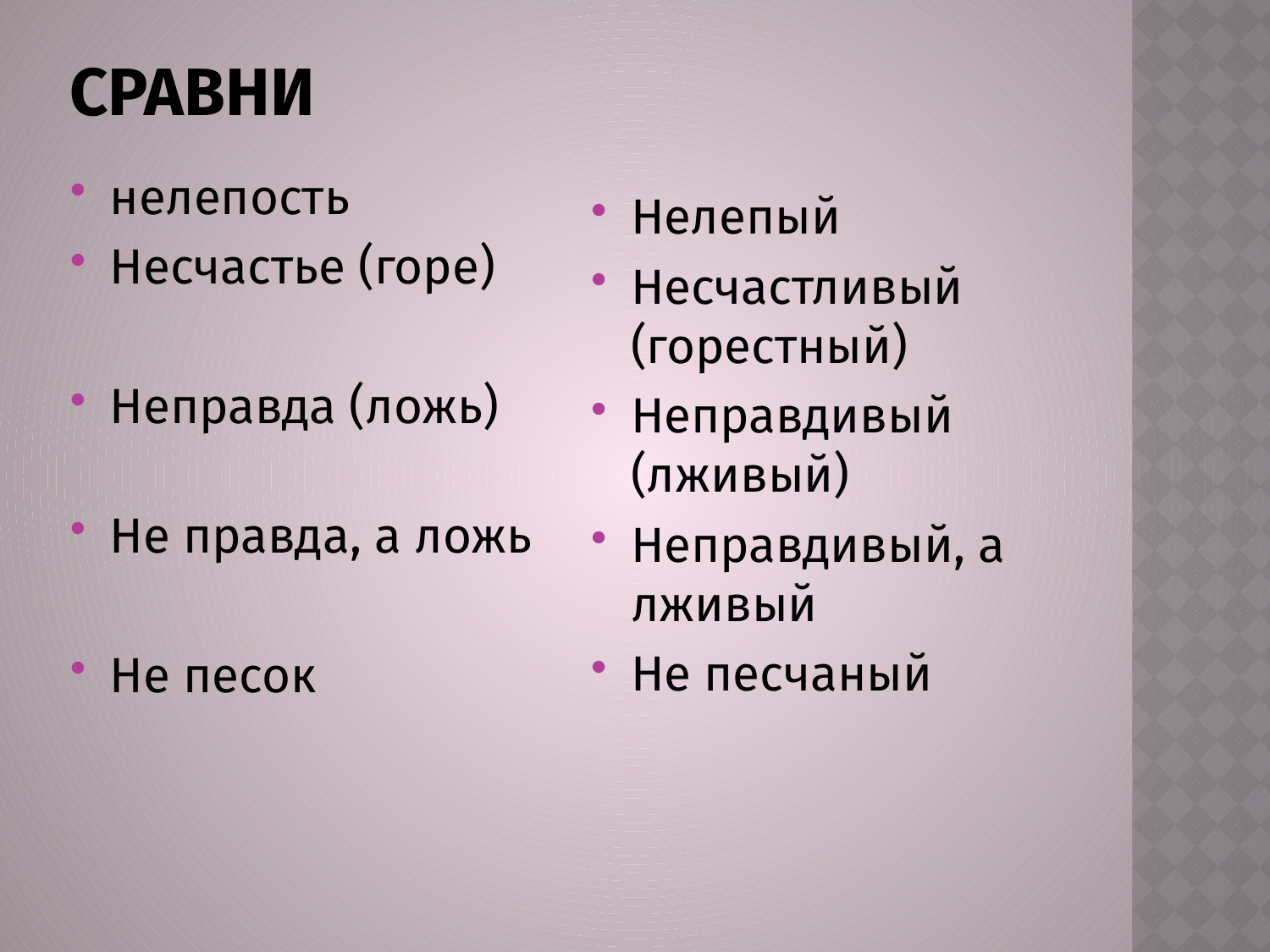

# сравни
нелепость
Несчастье (горе)

Неправда (ложь)
Не правда, а ложь

Не песок
Нелепый
Несчастливый (горестный)
Неправдивый (лживый)
Неправдивый, а лживый
Не песчаный